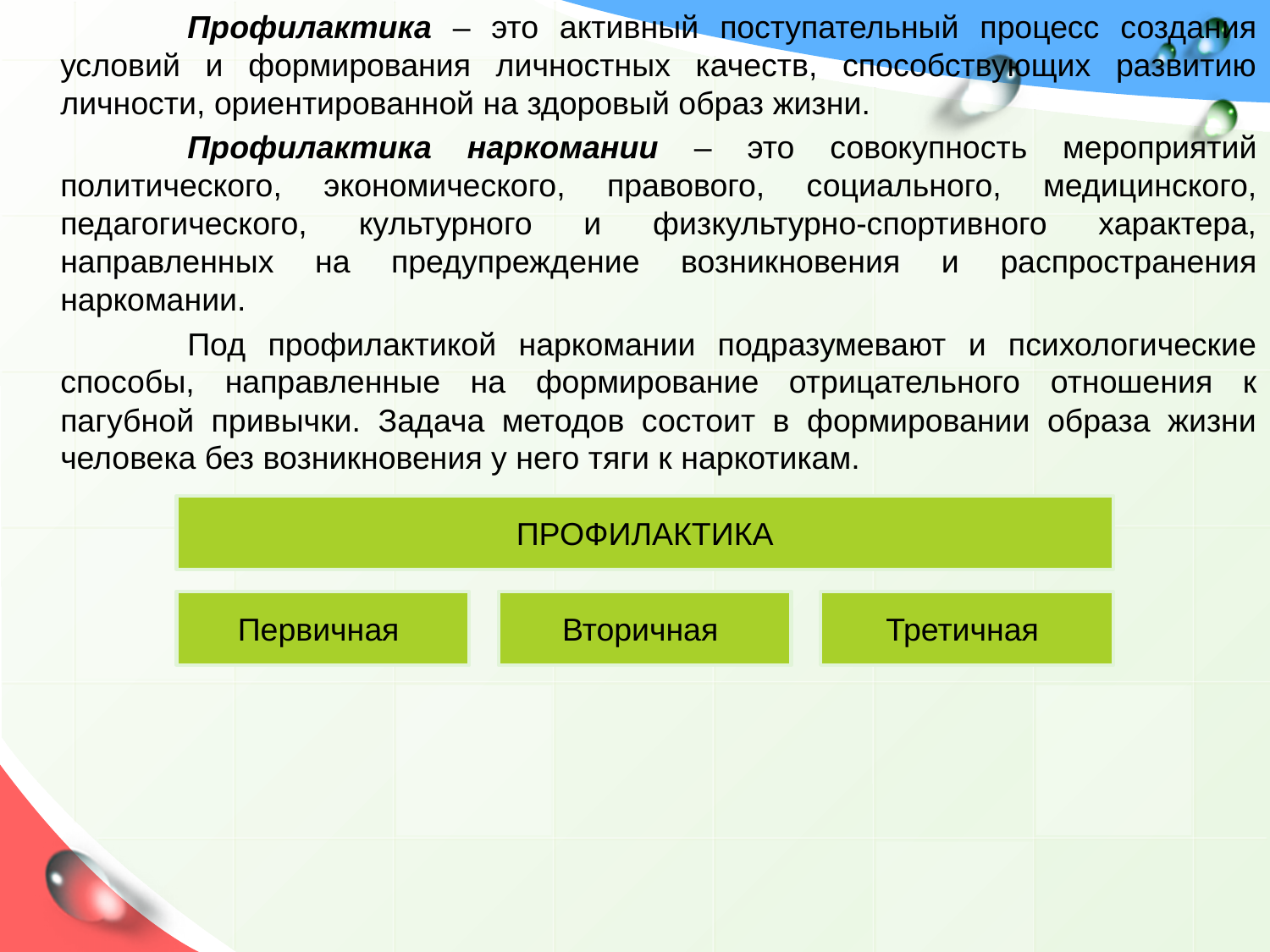

Профилактика – это активный поступательный процесс создания условий и формирования личностных качеств, способствующих развитию личности, ориентированной на здоровый образ жизни.
		Профилактика наркомании – это совокупность мероприятий политического, экономического, правового, социального, медицинского, педагогического, культурного и физкультурно-спортивного характера, направленных на предупреждение возникновения и распространения наркомании.
		Под профилактикой наркомании подразумевают и психологические способы, направленные на формирование отрицательного отношения к пагубной привычки. Задача методов состоит в формировании образа жизни человека без возникновения у него тяги к наркотикам.

ПРОФИЛАКТИКА
Первичная
Вторичная
Третичная